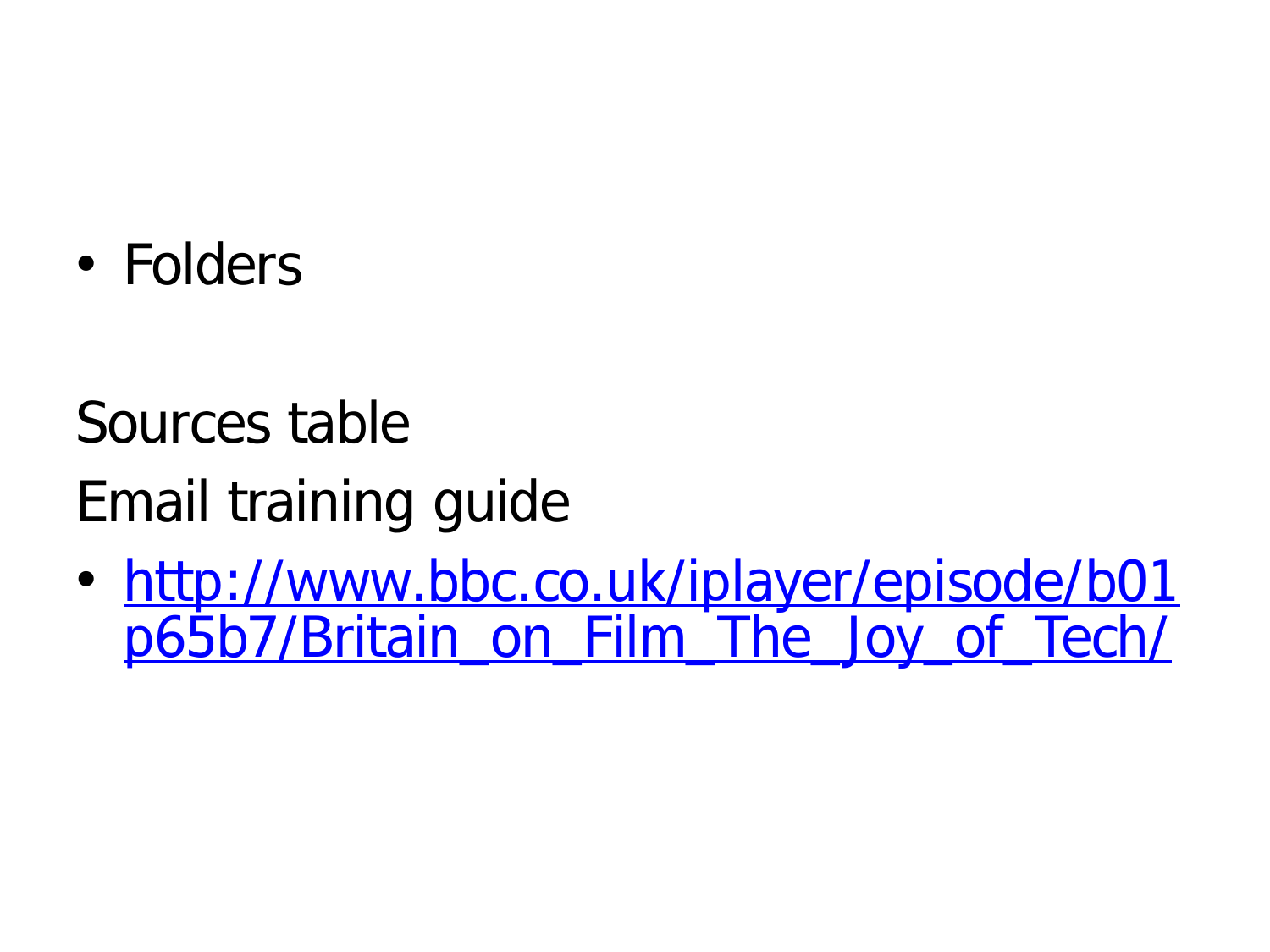

#
Folders

Sources table
Email training guide
http://www.bbc.co.uk/iplayer/episode/b01p65b7/Britain_on_Film_The_Joy_of_Tech/